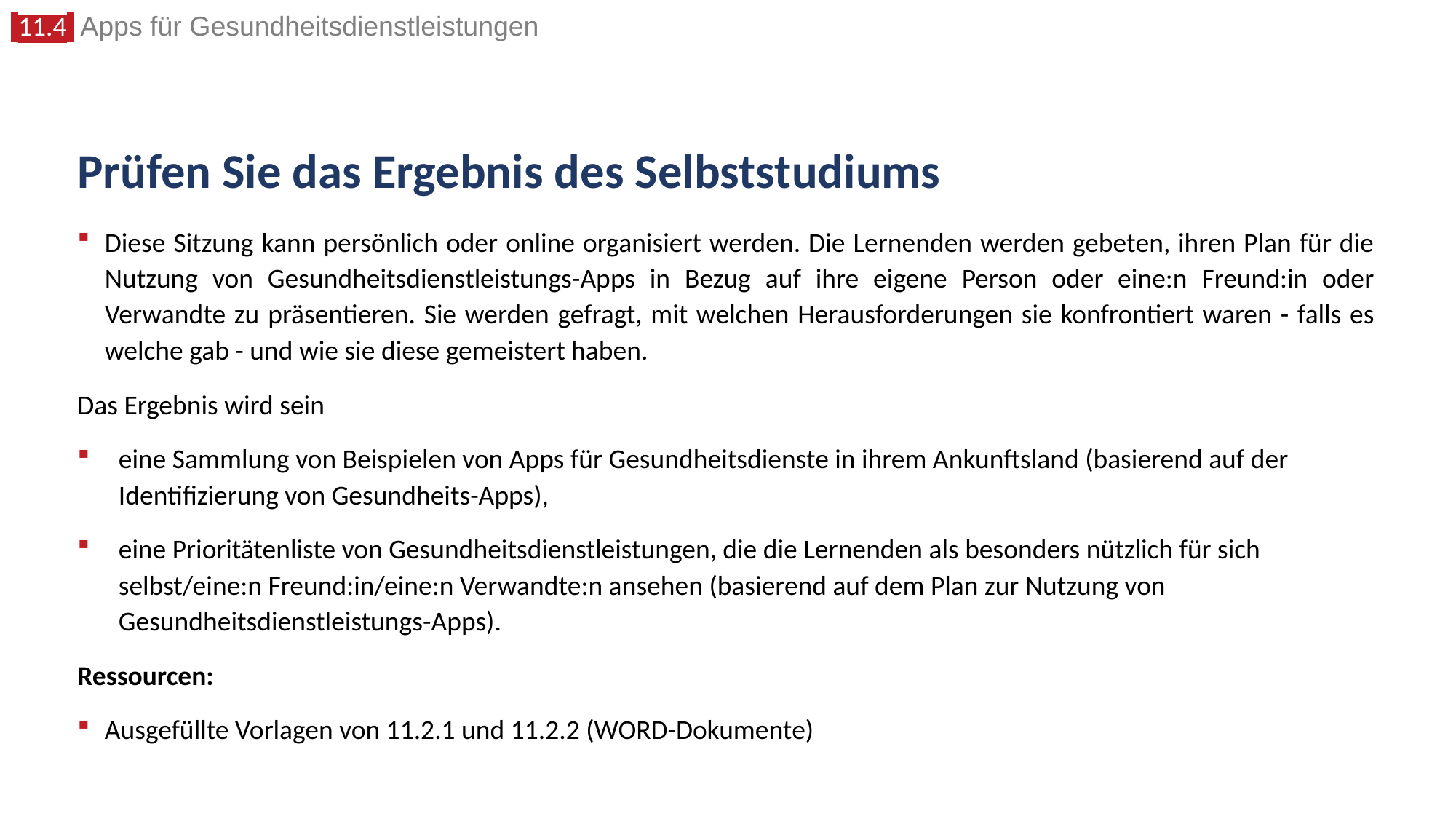

# Prüfen Sie das Ergebnis des Selbststudiums
Diese Sitzung kann persönlich oder online organisiert werden. Die Lernenden werden gebeten, ihren Plan für die Nutzung von Gesundheitsdienstleistungs-Apps in Bezug auf ihre eigene Person oder eine:n Freund:in oder Verwandte zu präsentieren. Sie werden gefragt, mit welchen Herausforderungen sie konfrontiert waren - falls es welche gab - und wie sie diese gemeistert haben.
Das Ergebnis wird sein
eine Sammlung von Beispielen von Apps für Gesundheitsdienste in ihrem Ankunftsland (basierend auf der Identifizierung von Gesundheits-Apps),
eine Prioritätenliste von Gesundheitsdienstleistungen, die die Lernenden als besonders nützlich für sich selbst/eine:n Freund:in/eine:n Verwandte:n ansehen (basierend auf dem Plan zur Nutzung von Gesundheitsdienstleistungs-Apps).
Ressourcen:
Ausgefüllte Vorlagen von 11.2.1 und 11.2.2 (WORD-Dokumente)